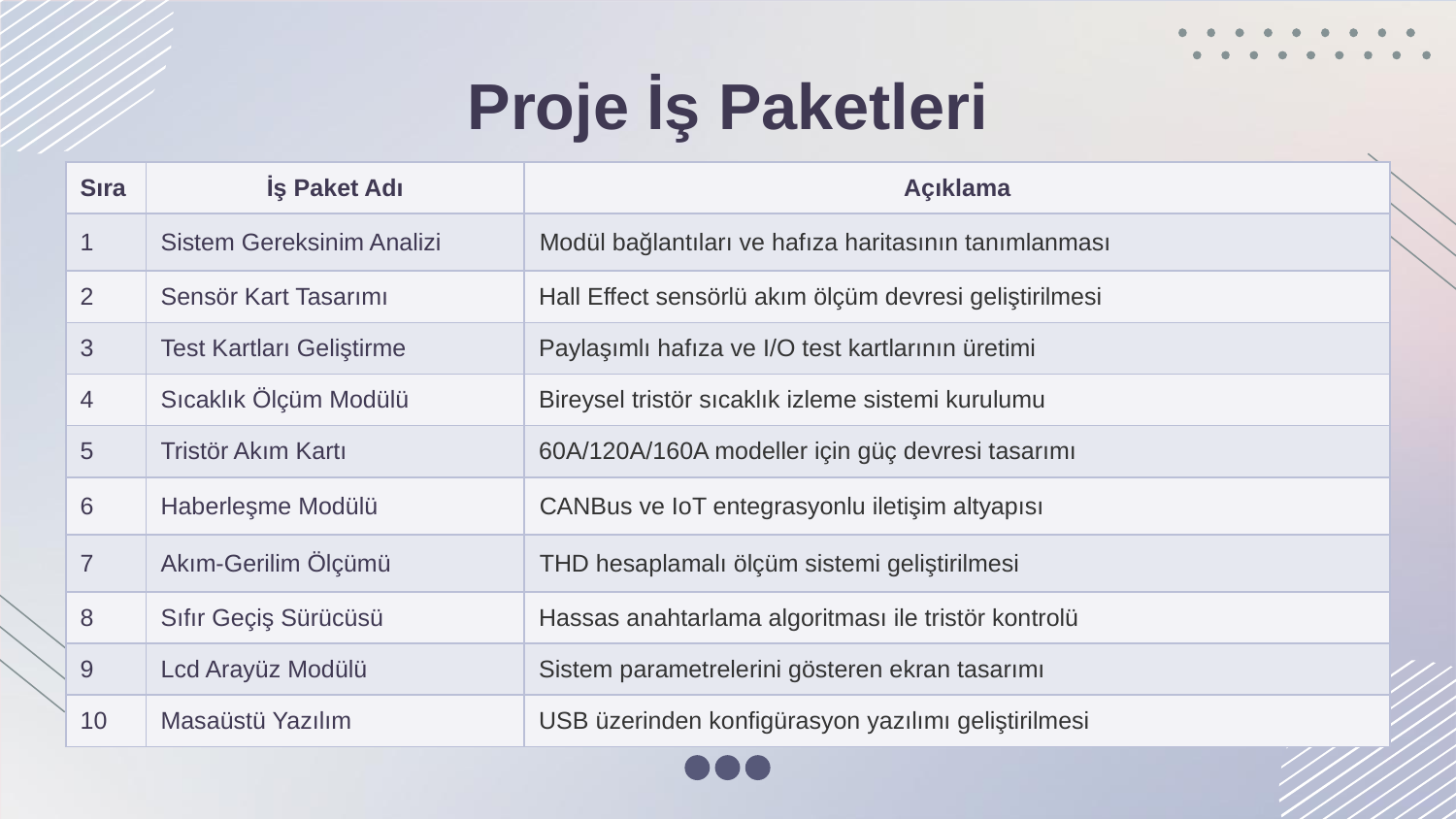

# Proje İş Paketleri
| Sıra | İş Paket Adı | Açıklama |
| --- | --- | --- |
| 1 | Sistem Gereksinim Analizi | Modül bağlantıları ve hafıza haritasının tanımlanması |
| 2 | Sensör Kart Tasarımı | Hall Effect sensörlü akım ölçüm devresi geliştirilmesi |
| 3 | Test Kartları Geliştirme | Paylaşımlı hafıza ve I/O test kartlarının üretimi |
| 4 | Sıcaklık Ölçüm Modülü | Bireysel tristör sıcaklık izleme sistemi kurulumu |
| 5 | Tristör Akım Kartı | 60A/120A/160A modeller için güç devresi tasarımı |
| 6 | Haberleşme Modülü | CANBus ve IoT entegrasyonlu iletişim altyapısı |
| 7 | Akım-Gerilim Ölçümü | THD hesaplamalı ölçüm sistemi geliştirilmesi |
| 8 | Sıfır Geçiş Sürücüsü | Hassas anahtarlama algoritması ile tristör kontrolü |
| 9 | Lcd Arayüz Modülü | Sistem parametrelerini gösteren ekran tasarımı |
| 10 | Masaüstü Yazılım | USB üzerinden konfigürasyon yazılımı geliştirilmesi |